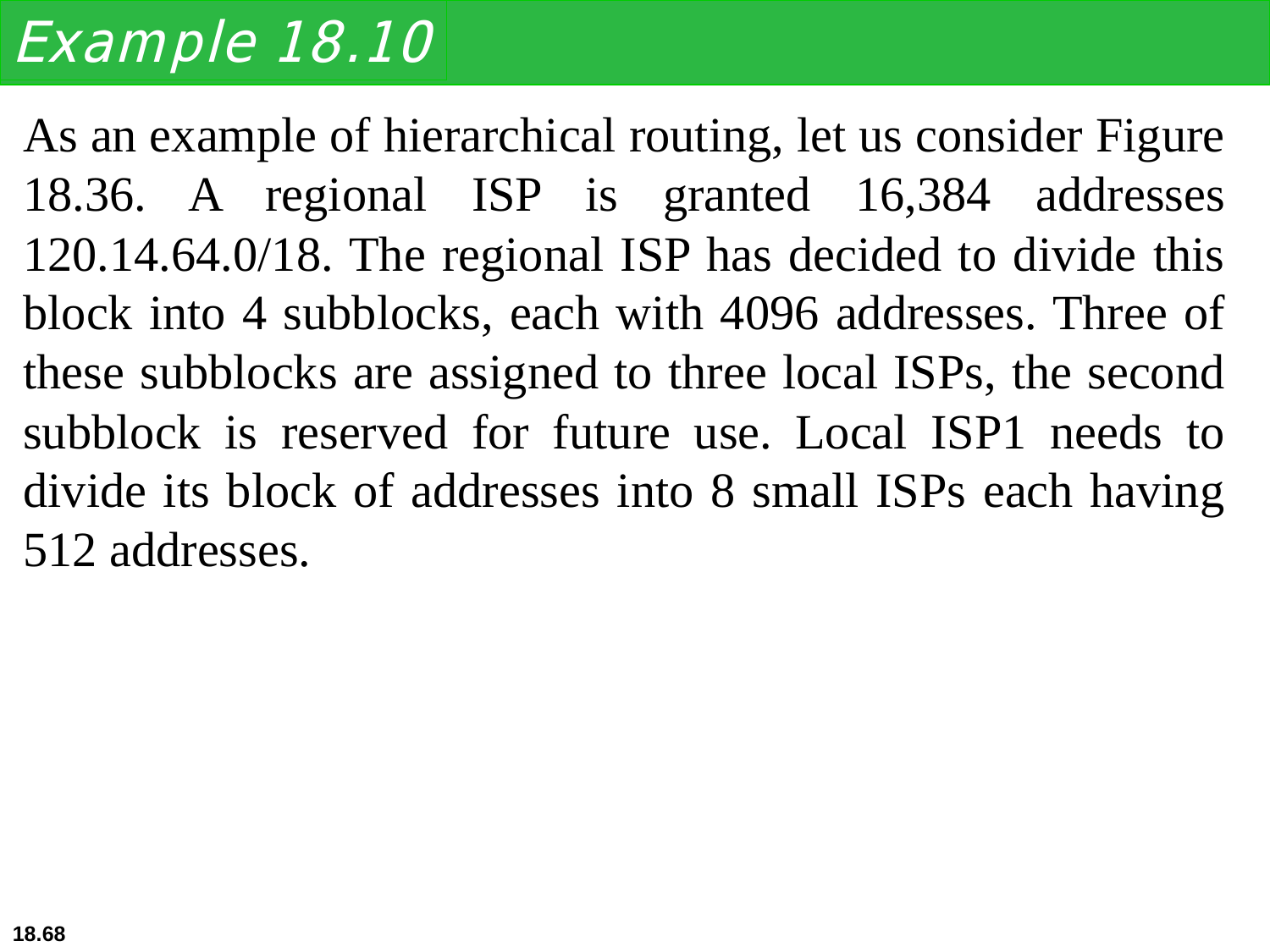

Example 18.10
As an example of hierarchical routing, let us consider Figure 18.36. A regional ISP is granted 16,384 addresses 120.14.64.0/18. The regional ISP has decided to divide this block into 4 subblocks, each with 4096 addresses. Three of these subblocks are assigned to three local ISPs, the second subblock is reserved for future use. Local ISP1 needs to divide its block of addresses into 8 small ISPs each having 512 addresses.
18.68